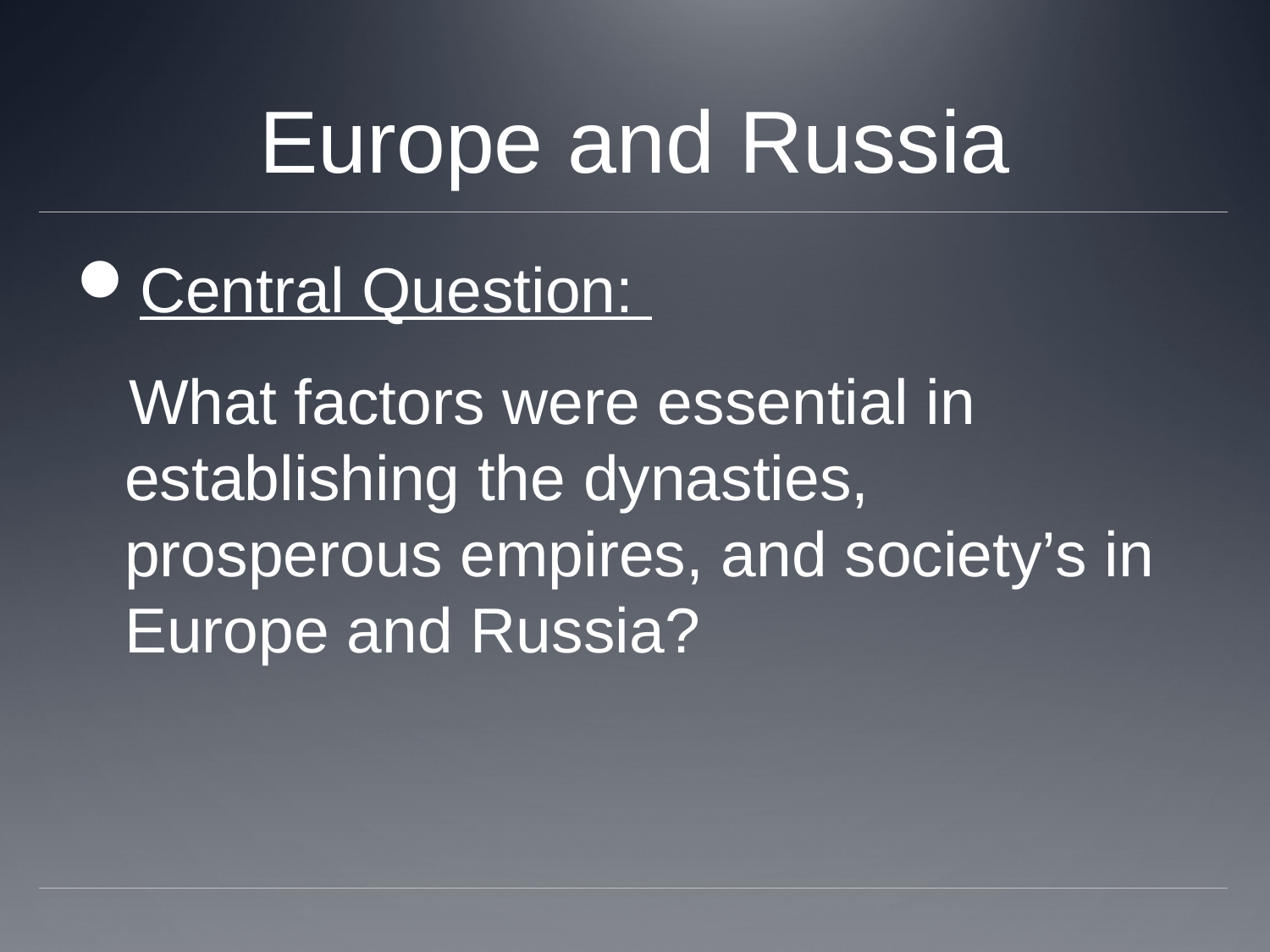

# Europe and Russia
Central Question:
   What factors were essential in establishing the dynasties, prosperous empires, and society’s in Europe and Russia?